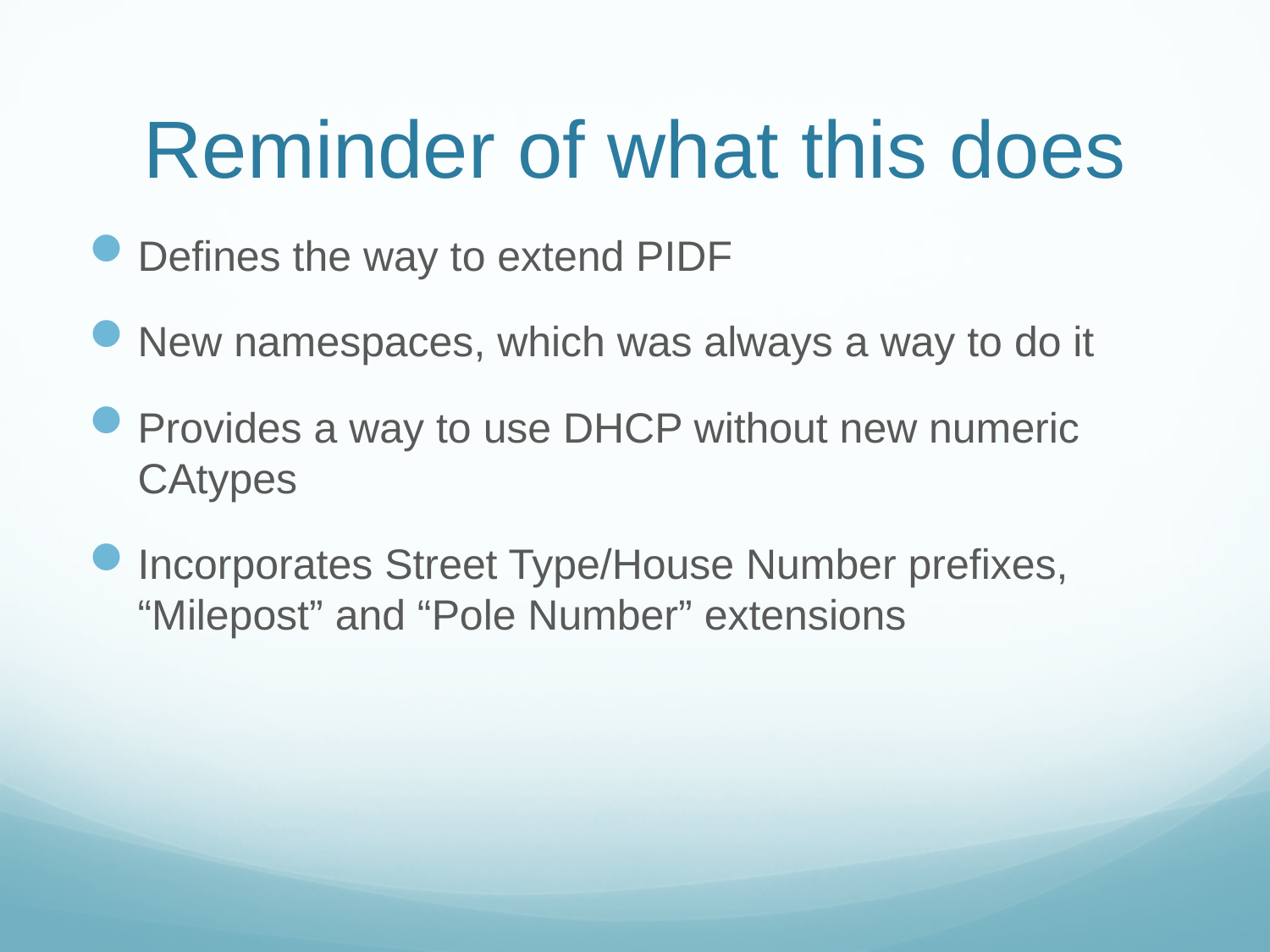

# Reminder of what this does
Defines the way to extend PIDF
New namespaces, which was always a way to do it
Provides a way to use DHCP without new numeric CAtypes
Incorporates Street Type/House Number prefixes, “Milepost” and “Pole Number” extensions